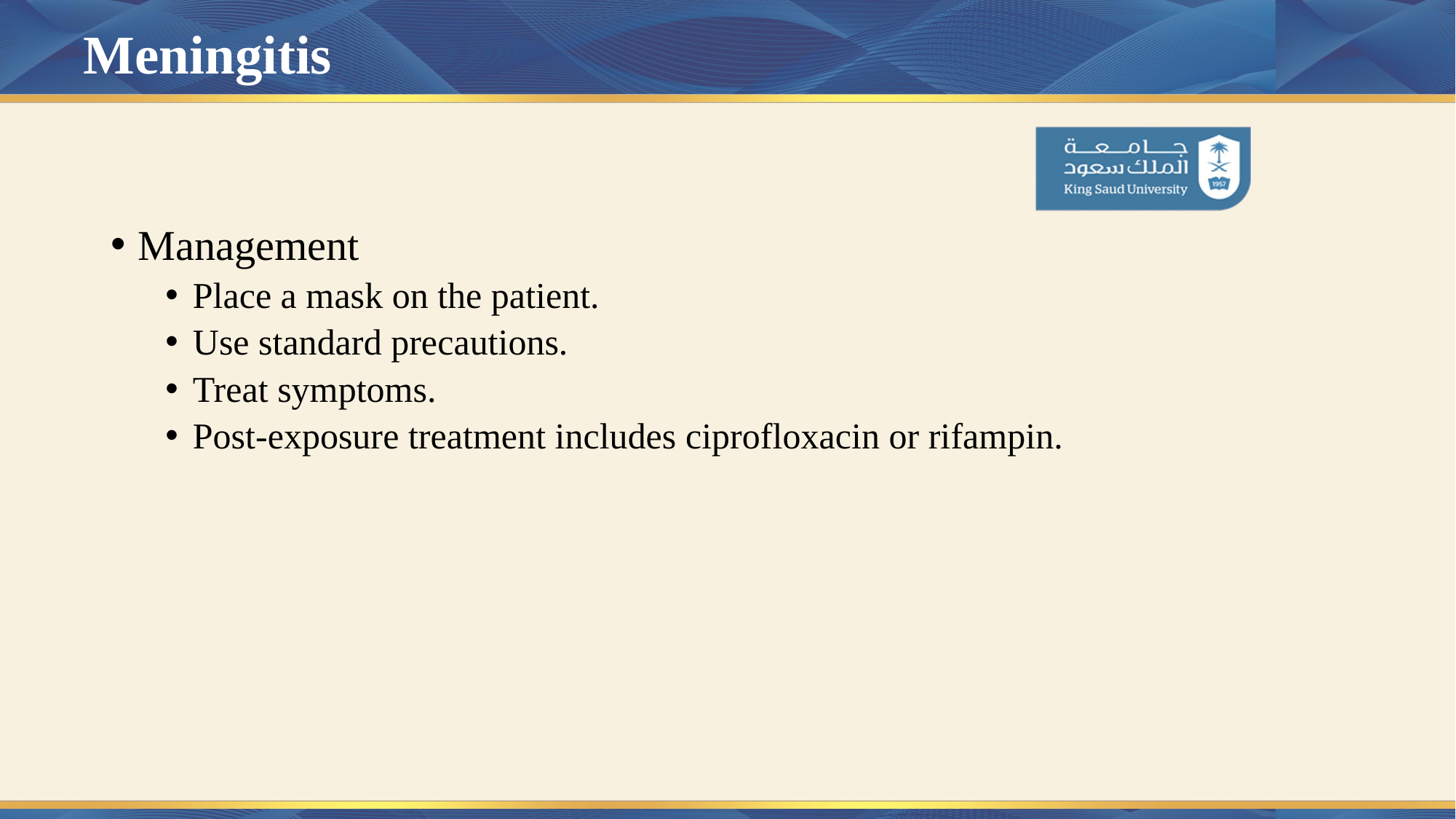

# Meningitis
Management
Place a mask on the patient.
Use standard precautions.
Treat symptoms.
Post-exposure treatment includes ciprofloxacin or rifampin.